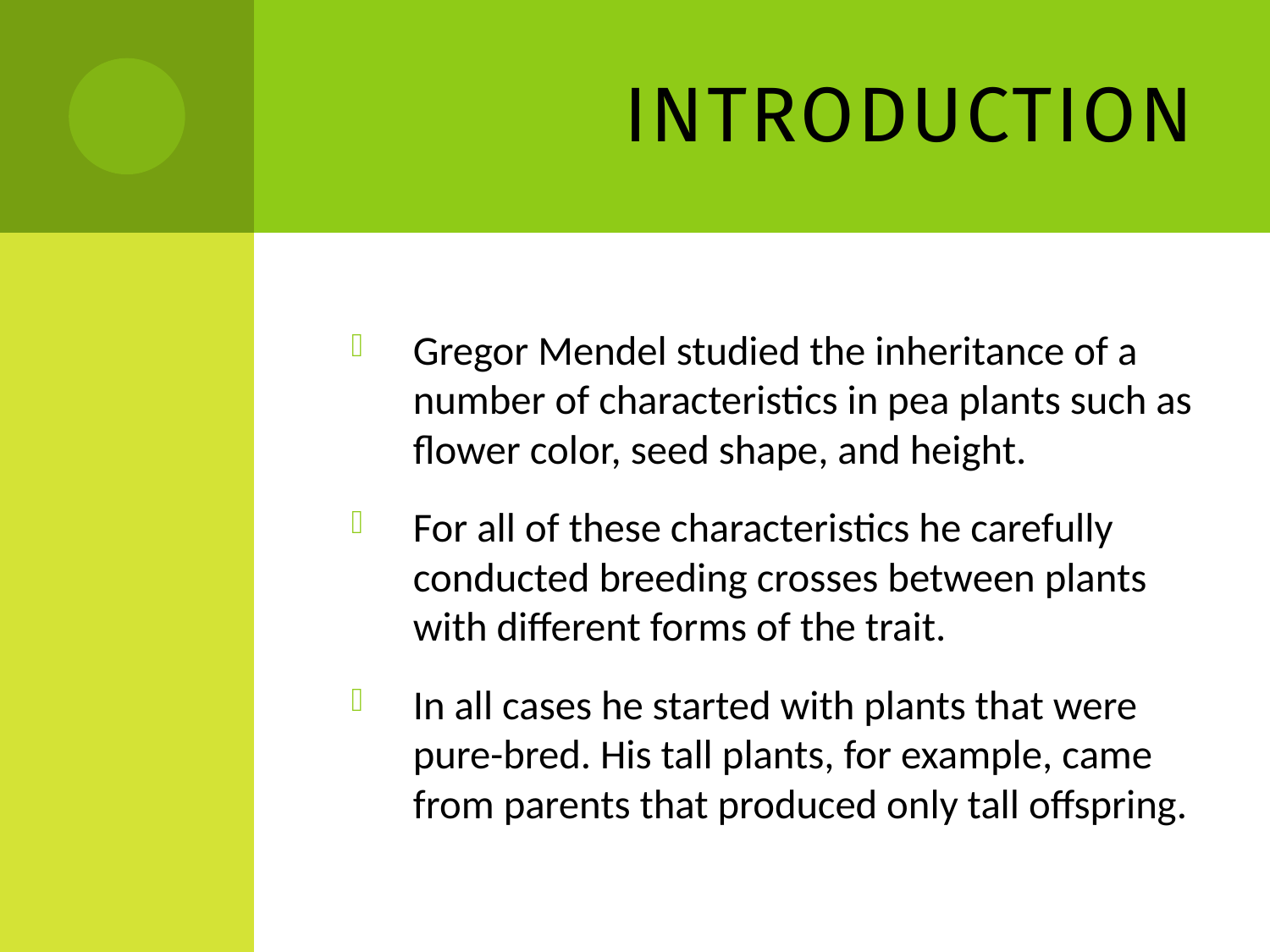

# INTRODUCTION
Gregor Mendel studied the inheritance of a number of characteristics in pea plants such as flower color, seed shape, and height.
For all of these characteristics he carefully conducted breeding crosses between plants with different forms of the trait.
In all cases he started with plants that were pure-bred. His tall plants, for example, came from parents that produced only tall offspring.